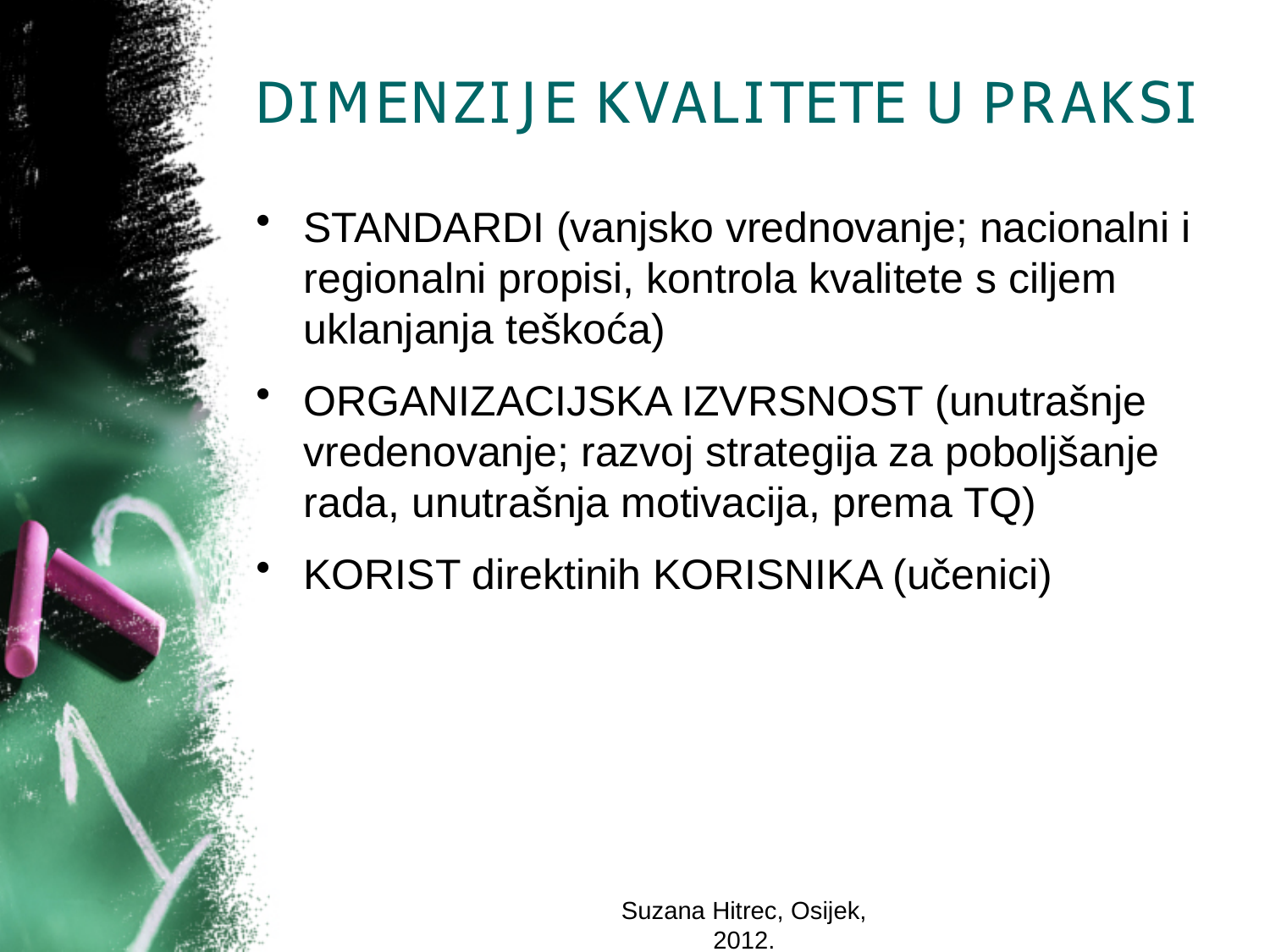

# DIMENZIJE KVALITETE U PRAKSI
STANDARDI (vanjsko vrednovanje; nacionalni i regionalni propisi, kontrola kvalitete s ciljem uklanjanja teškoća)
ORGANIZACIJSKA IZVRSNOST (unutrašnje vredenovanje; razvoj strategija za poboljšanje rada, unutrašnja motivacija, prema TQ)
KORIST direktinih KORISNIKA (učenici)
Suzana Hitrec, Osijek, 2012.